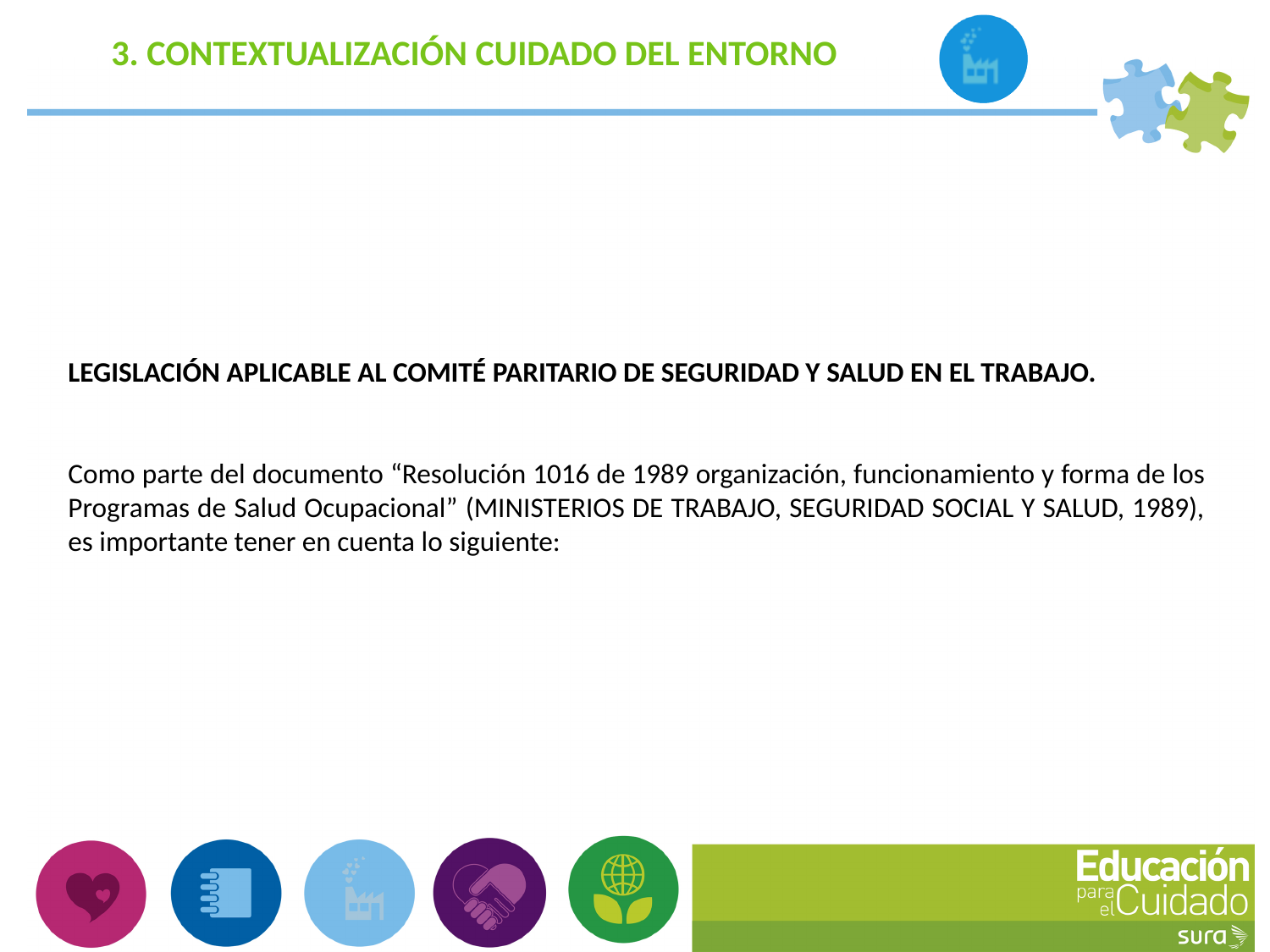

3. CONTEXTUALIZACIÓN CUIDADO DEL ENTORNO

LEGISLACIÓN APLICABLE AL COMITÉ PARITARIO DE SEGURIDAD Y SALUD EN EL TRABAJO.

Como parte del documento “Resolución 1016 de 1989 organización, funcionamiento y forma de los Programas de Salud Ocupacional” (MINISTERIOS DE TRABAJO, SEGURIDAD SOCIAL Y SALUD, 1989), es importante tener en cuenta lo siguiente: